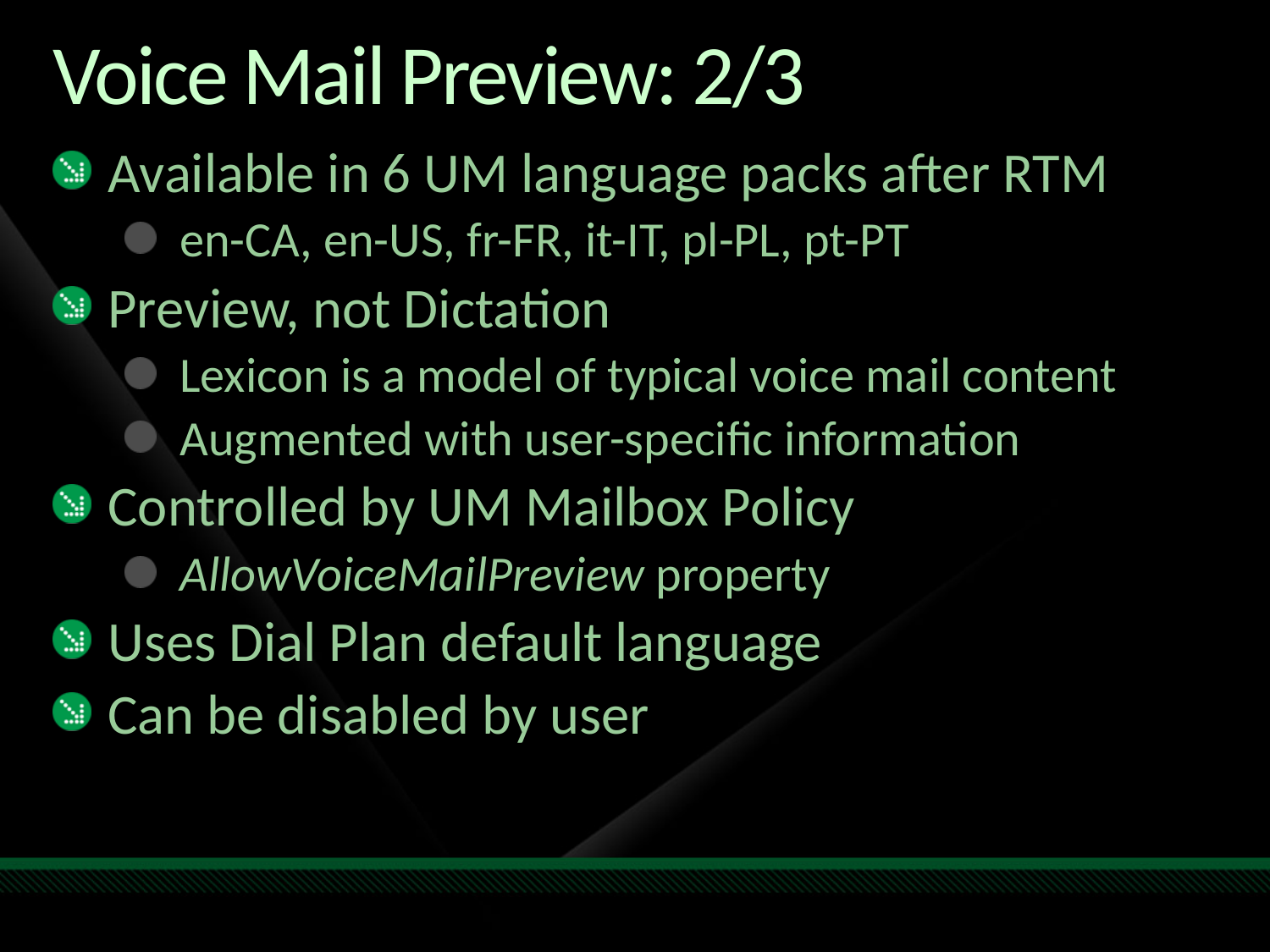

# Voice Mail Preview: 2/3
Available in 6 UM language packs after RTM
en-CA, en-US, fr-FR, it-IT, pl-PL, pt-PT
Preview, not Dictation
Lexicon is a model of typical voice mail content
Augmented with user-specific information
Controlled by UM Mailbox Policy
AllowVoiceMailPreview property
Uses Dial Plan default language
Can be disabled by user